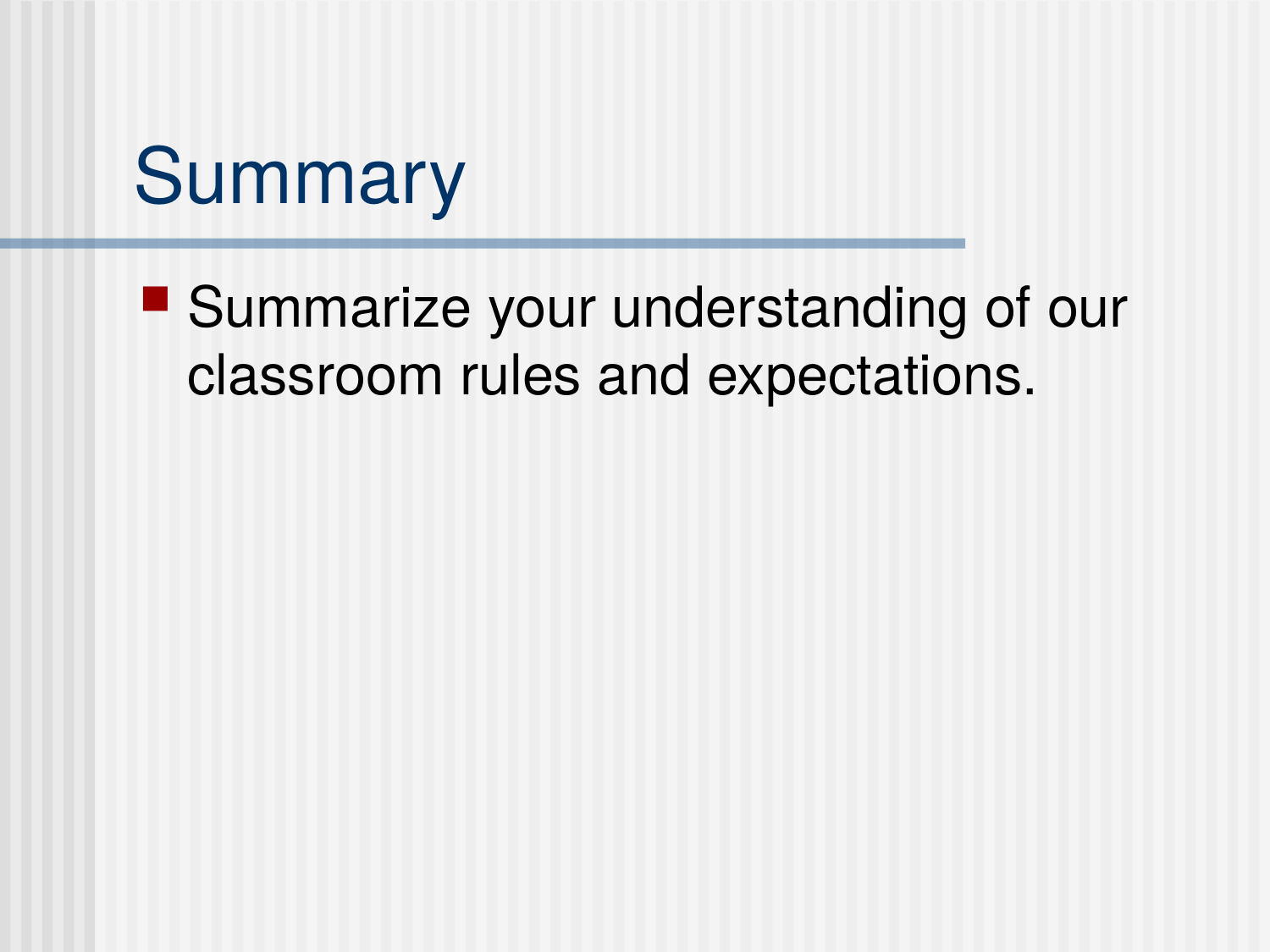

# Summary
Summarize your understanding of our classroom rules and expectations.